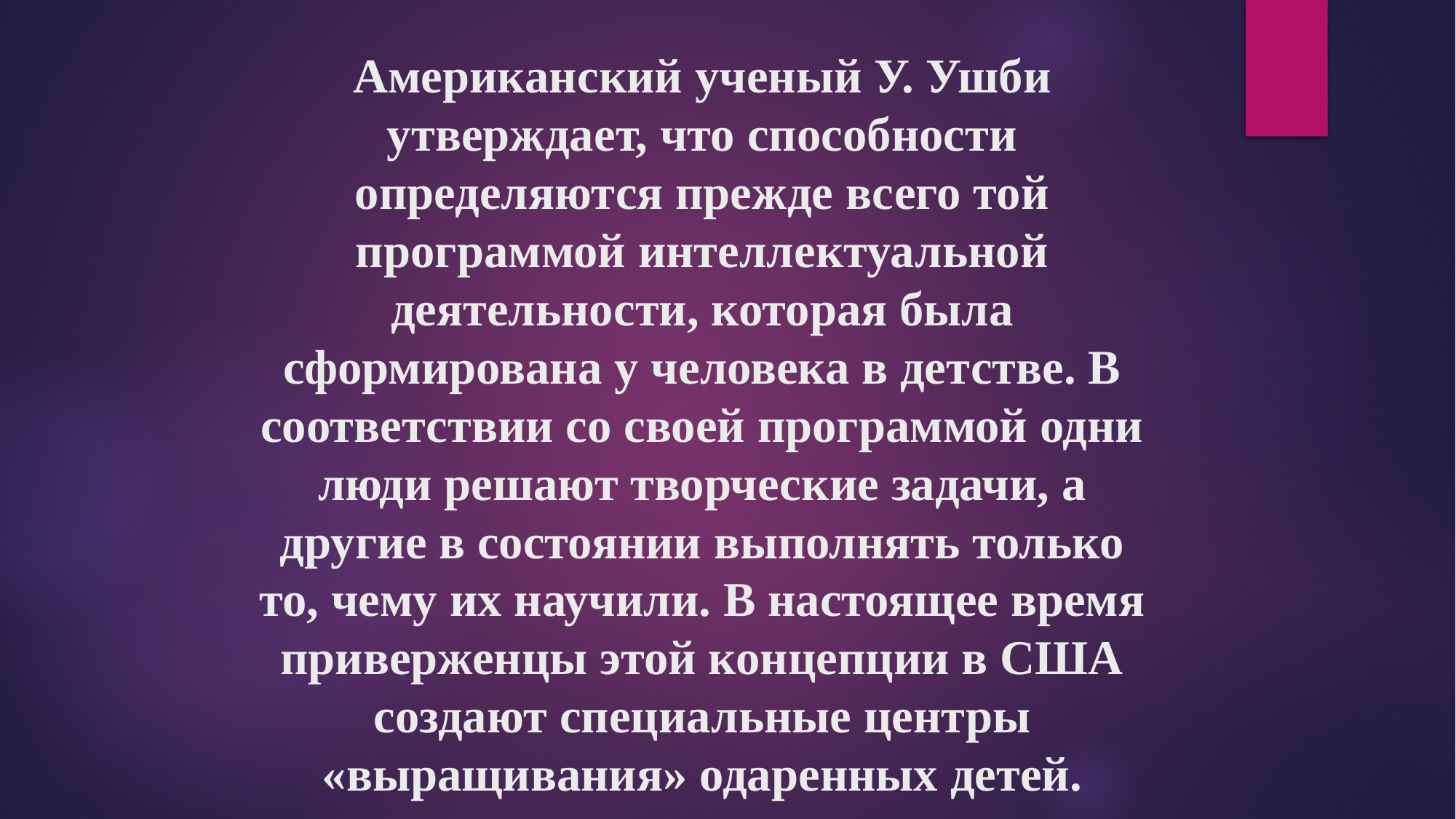

# Американский ученый У. Ушби утверждает, что способности определяются прежде всего той программой интеллектуальной деятельности, которая была сформирована у человека в детстве. В соответствии со своей программой одни люди решают творческие задачи, а другие в состоянии выполнять только то, чему их научили. В настоящее время приверженцы этой концепции в США создают специальные центры «выращивания» одаренных детей.